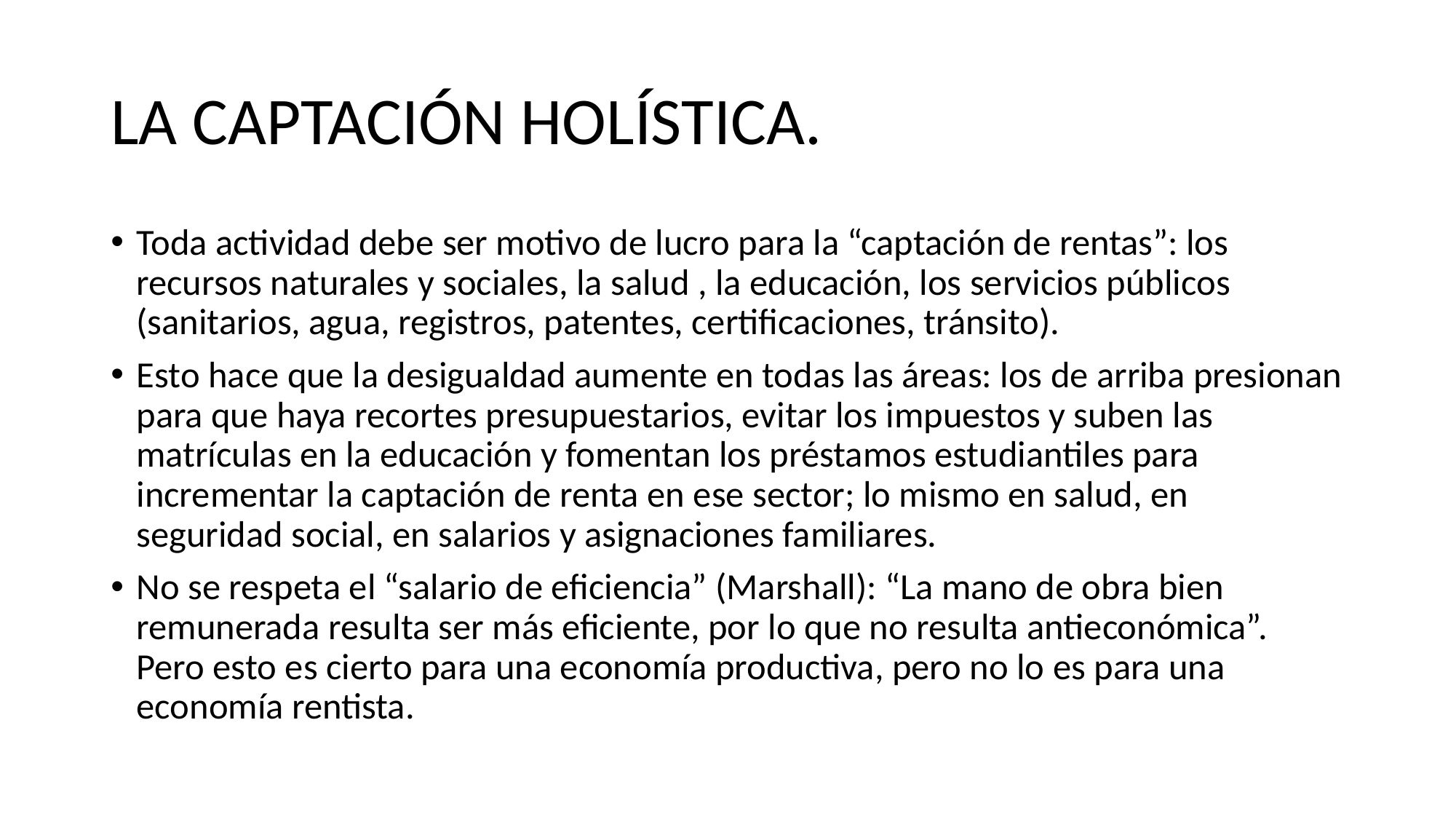

# LA CAPTACIÓN HOLÍSTICA.
Toda actividad debe ser motivo de lucro para la “captación de rentas”: los recursos naturales y sociales, la salud , la educación, los servicios públicos (sanitarios, agua, registros, patentes, certificaciones, tránsito).
Esto hace que la desigualdad aumente en todas las áreas: los de arriba presionan para que haya recortes presupuestarios, evitar los impuestos y suben las matrículas en la educación y fomentan los préstamos estudiantiles para incrementar la captación de renta en ese sector; lo mismo en salud, en seguridad social, en salarios y asignaciones familiares.
No se respeta el “salario de eficiencia” (Marshall): “La mano de obra bien remunerada resulta ser más eficiente, por lo que no resulta antieconómica”. Pero esto es cierto para una economía productiva, pero no lo es para una economía rentista.